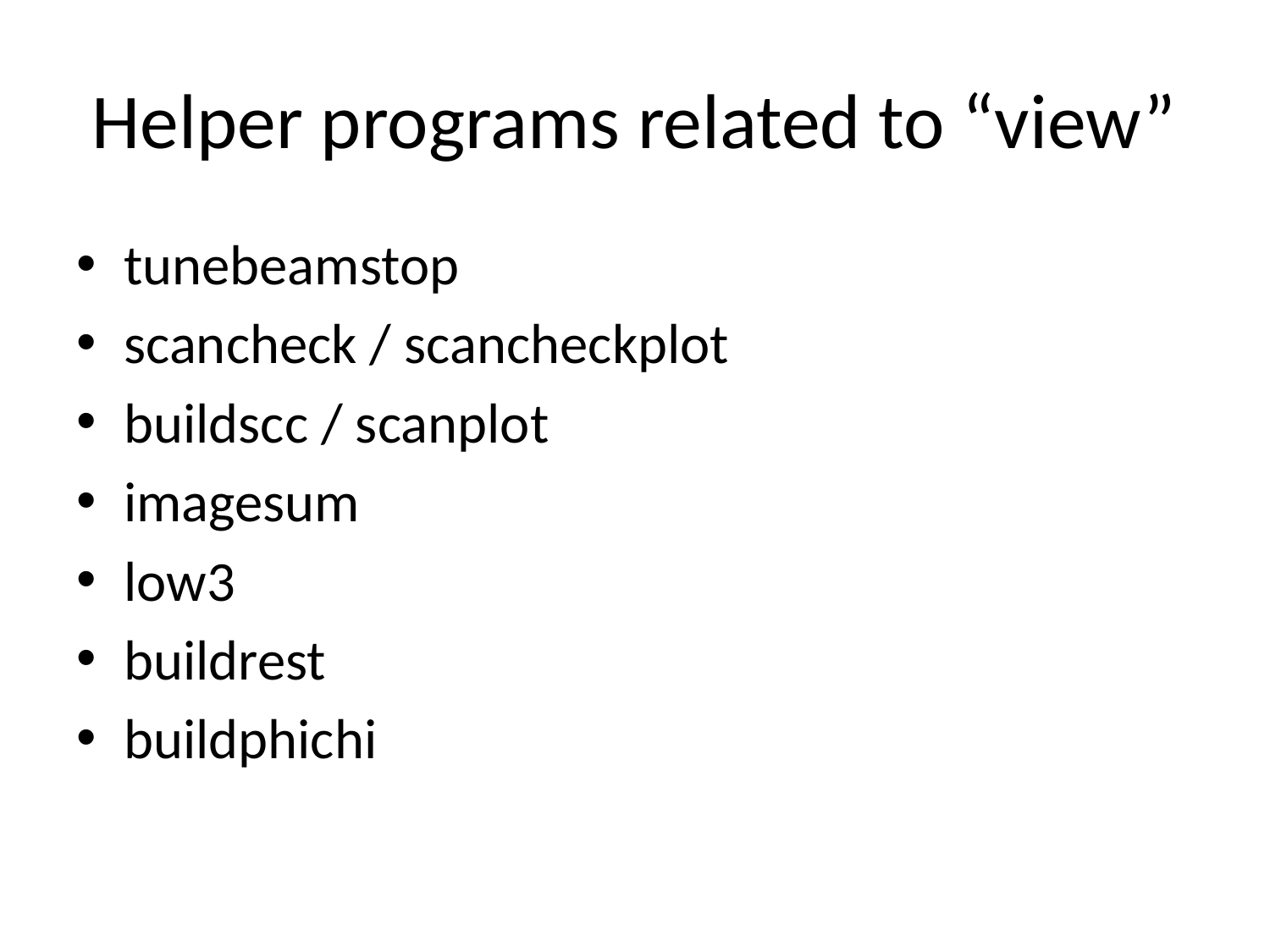

# Helper programs related to “view”
tunebeamstop
scancheck / scancheckplot
buildscc / scanplot
imagesum
low3
buildrest
buildphichi